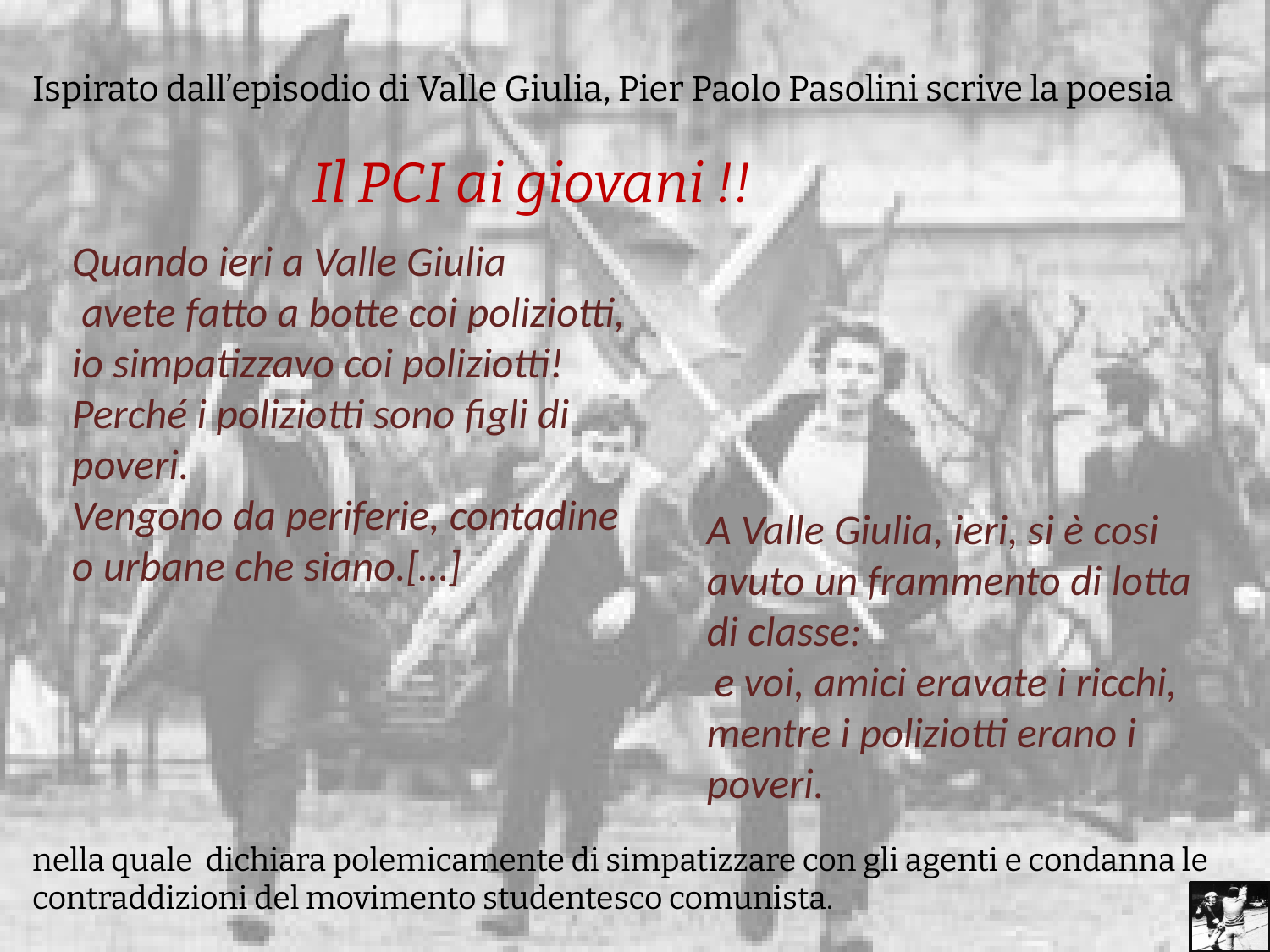

Ispirato dall’episodio di Valle Giulia, Pier Paolo Pasolini scrive la poesia
                                            Il PCI ai giovani !!

Quando ieri a Valle Giulia
 avete fatto a botte coi poliziotti, 
io simpatizzavo coi poliziotti! 
Perché i poliziotti sono figli di poveri. 
Vengono da periferie, contadine o urbane che siano.[…]
A Valle Giulia, ieri, si è cosi avuto un frammento di lotta di classe:
 e voi, amici eravate i ricchi, 
mentre i poliziotti erano i poveri.

nella quale  dichiara polemicamente di simpatizzare con gli agenti e condanna le contraddizioni del movimento studentesco comunista.